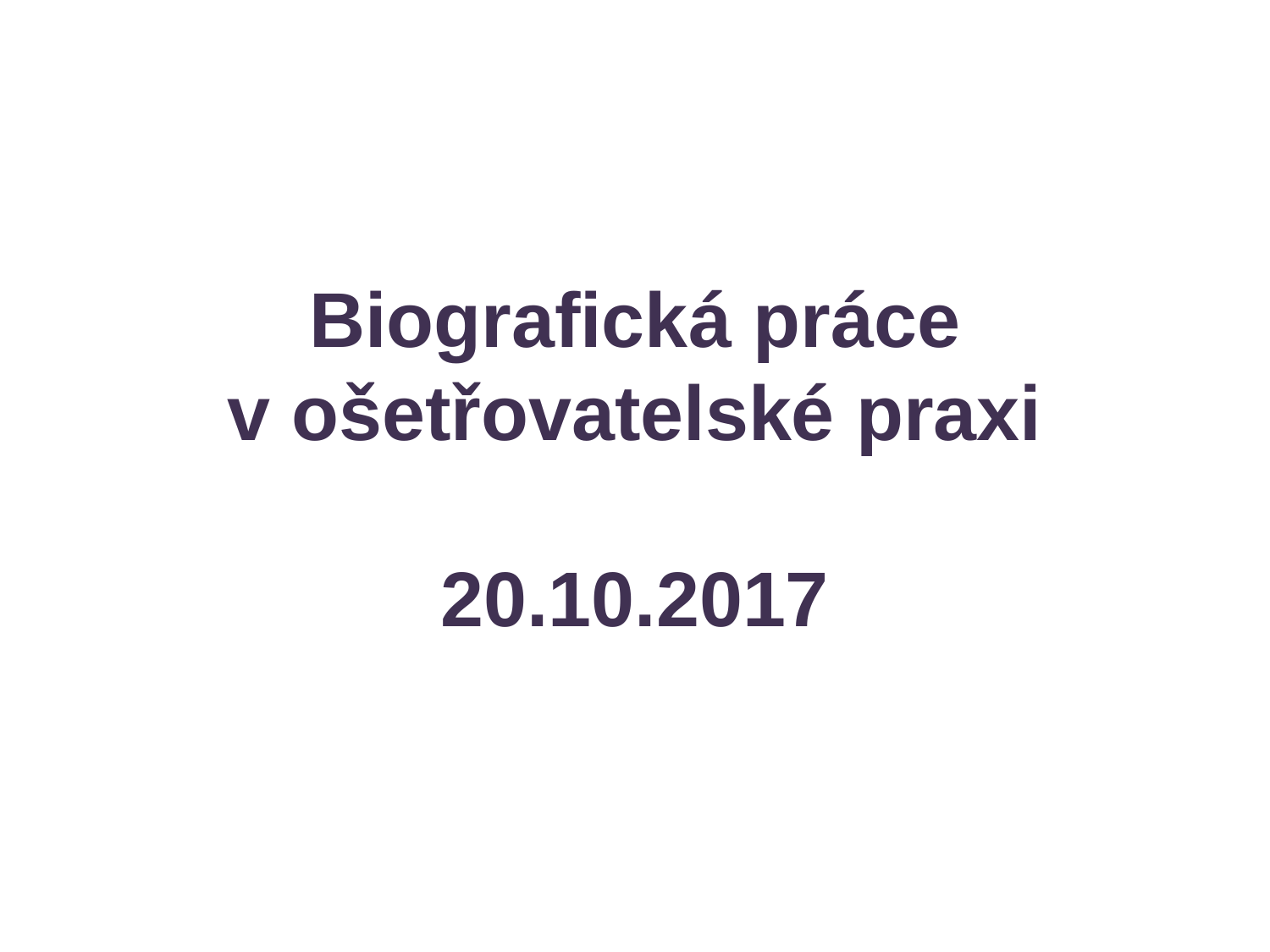

# Biografická práce v ošetřovatelské praxi 20.10.2017